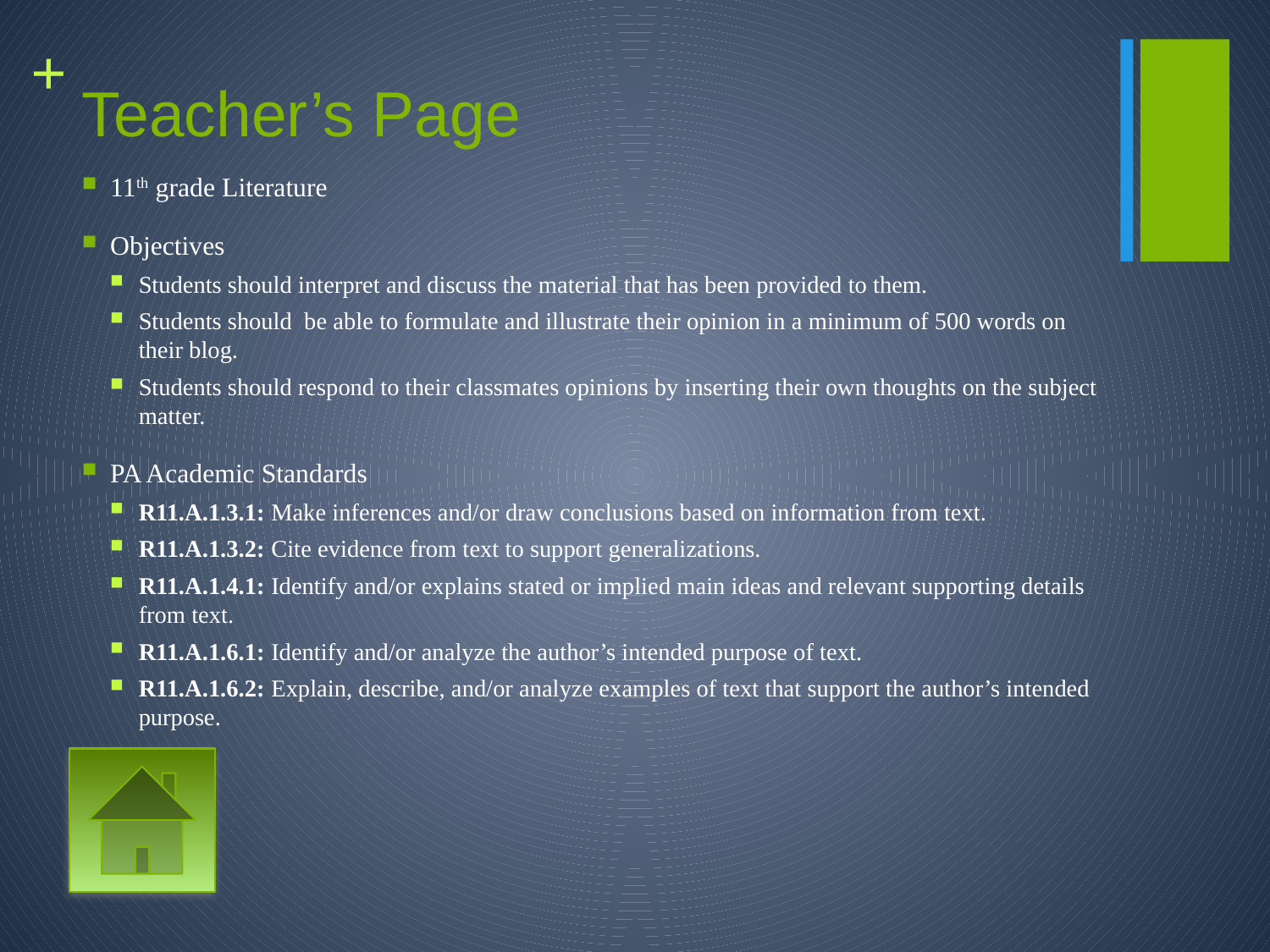

# Teacher’s Page
11th grade Literature
Objectives
Students should interpret and discuss the material that has been provided to them.
Students should  be able to formulate and illustrate their opinion in a minimum of 500 words on their blog.
Students should respond to their classmates opinions by inserting their own thoughts on the subject matter.
PA Academic Standards
R11.A.1.3.1: Make inferences and/or draw conclusions based on information from text.
R11.A.1.3.2: Cite evidence from text to support generalizations.
R11.A.1.4.1: Identify and/or explains stated or implied main ideas and relevant supporting details from text.
R11.A.1.6.1: Identify and/or analyze the author’s intended purpose of text.
R11.A.1.6.2: Explain, describe, and/or analyze examples of text that support the author’s intended purpose.